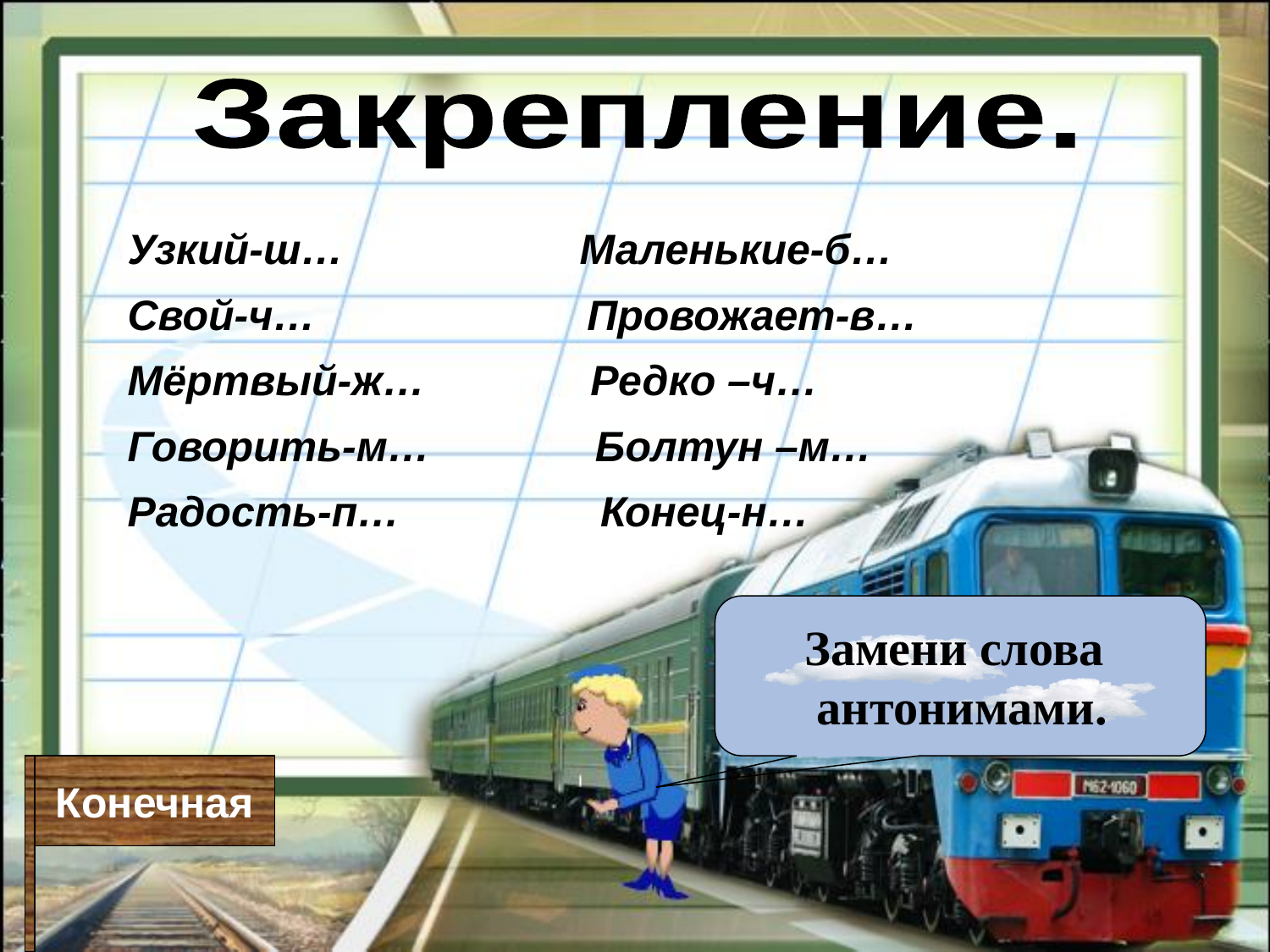

Закрепление.
Узкий-ш…                    Маленькие-б…

Свой-ч…                       Провожает-в…

Мёртвый-ж…              Редко –ч…

Говорить-м…              Болтун –м…

Радость-п…                 Конец-н…

Замени слова
 антонимами.

Конечная